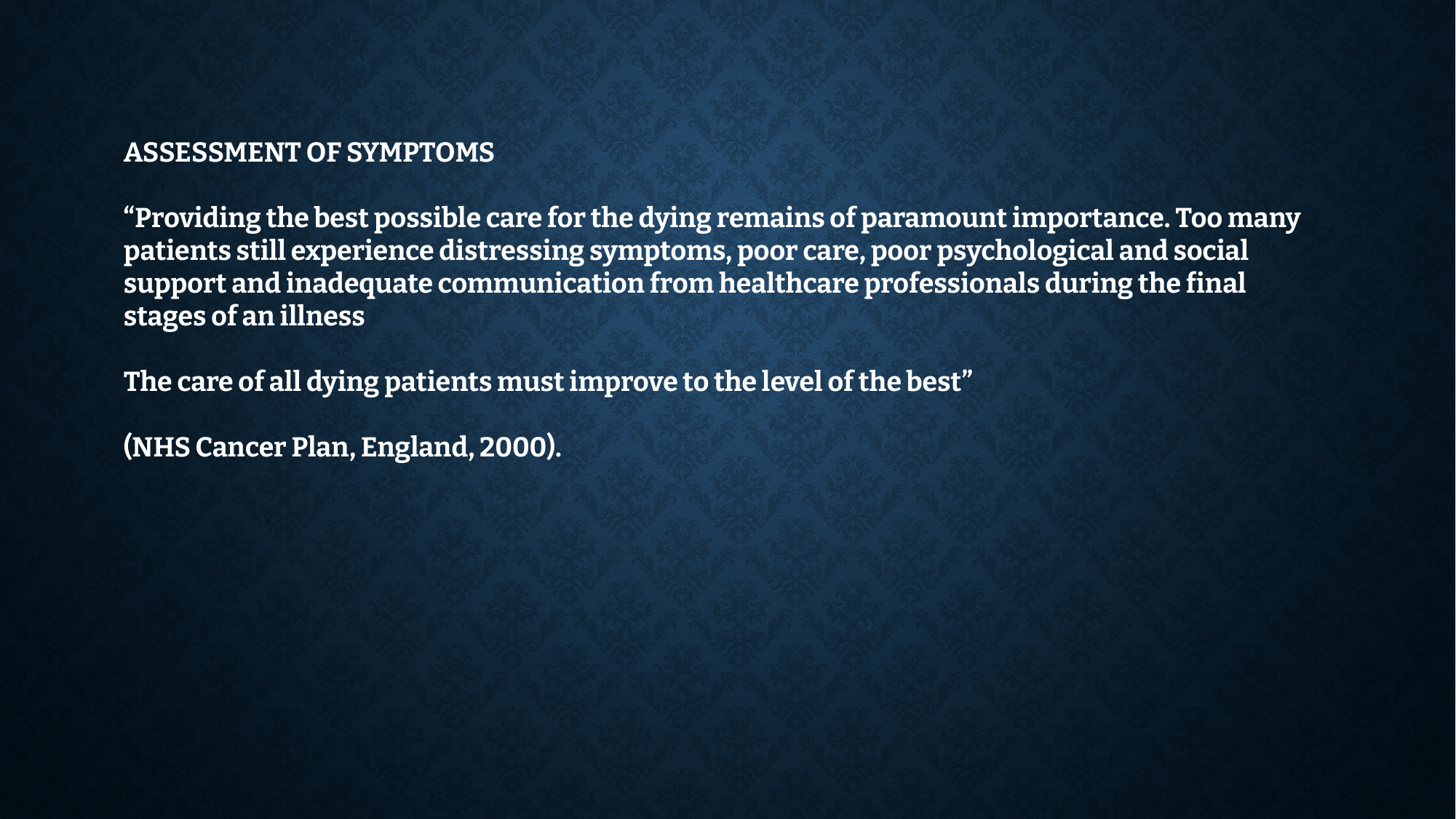

ASSESSMENT OF SYMPTOMS

“Providing the best possible care for the dying remains of paramount importance. Too many patients still experience distressing symptoms, poor care, poor psychological and social support and inadequate communication from healthcare professionals during the final stages of an illness

The care of all dying patients must improve to the level of the best”

(NHS Cancer Plan, England, 2000).